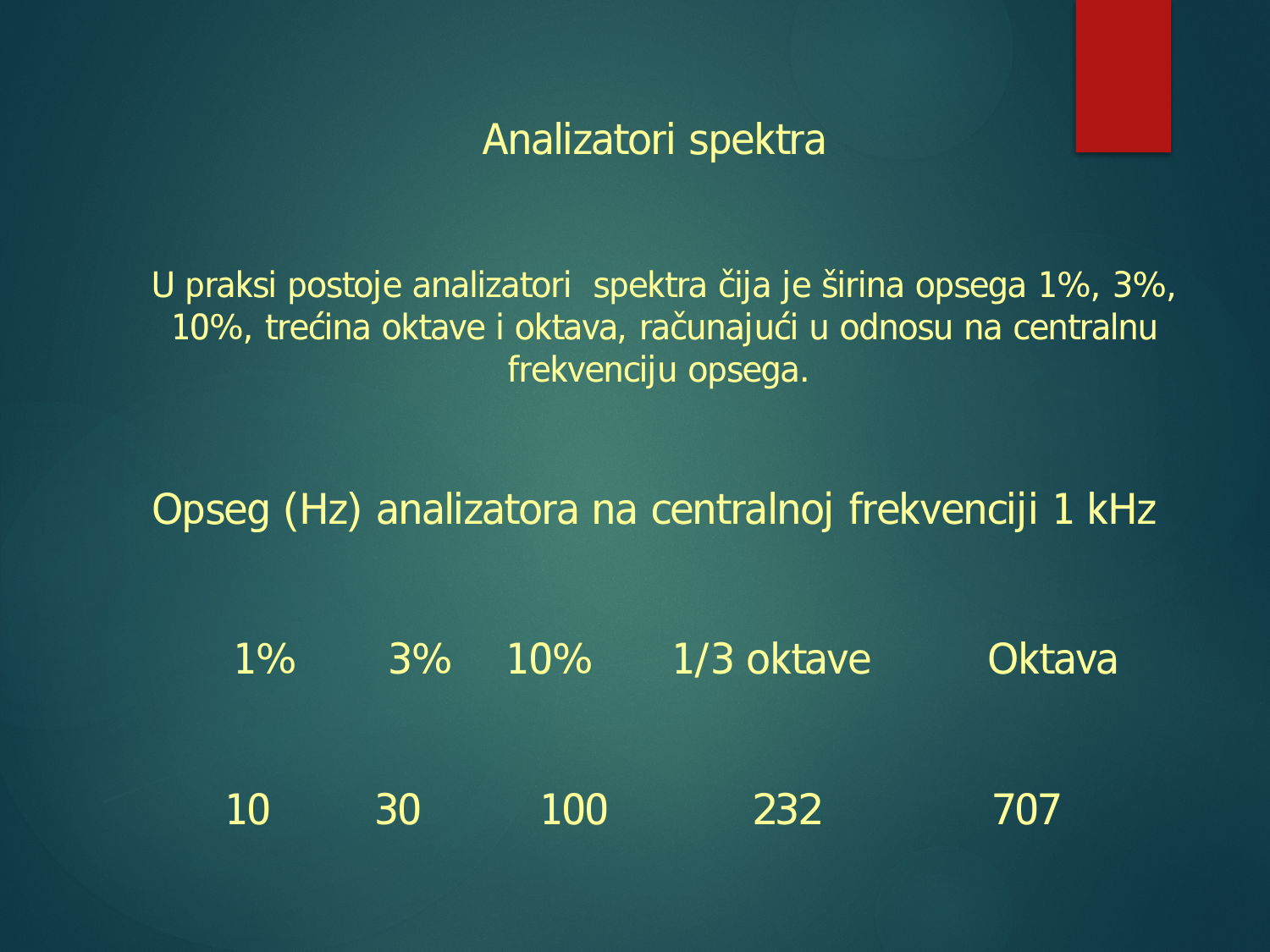

Analizatori spektra
U praksi postoje analizatori  spektra čija je širina opsega 1%, 3%, 10%, trećina oktave i oktava, računajući u odnosu na centralnu frekvenciju opsega.
Opseg (Hz) analizatora na centralnoj frekvenciji 1 kHz
    1%       3%    10%      1/3 oktave         Oktava
10        30         100           232             707